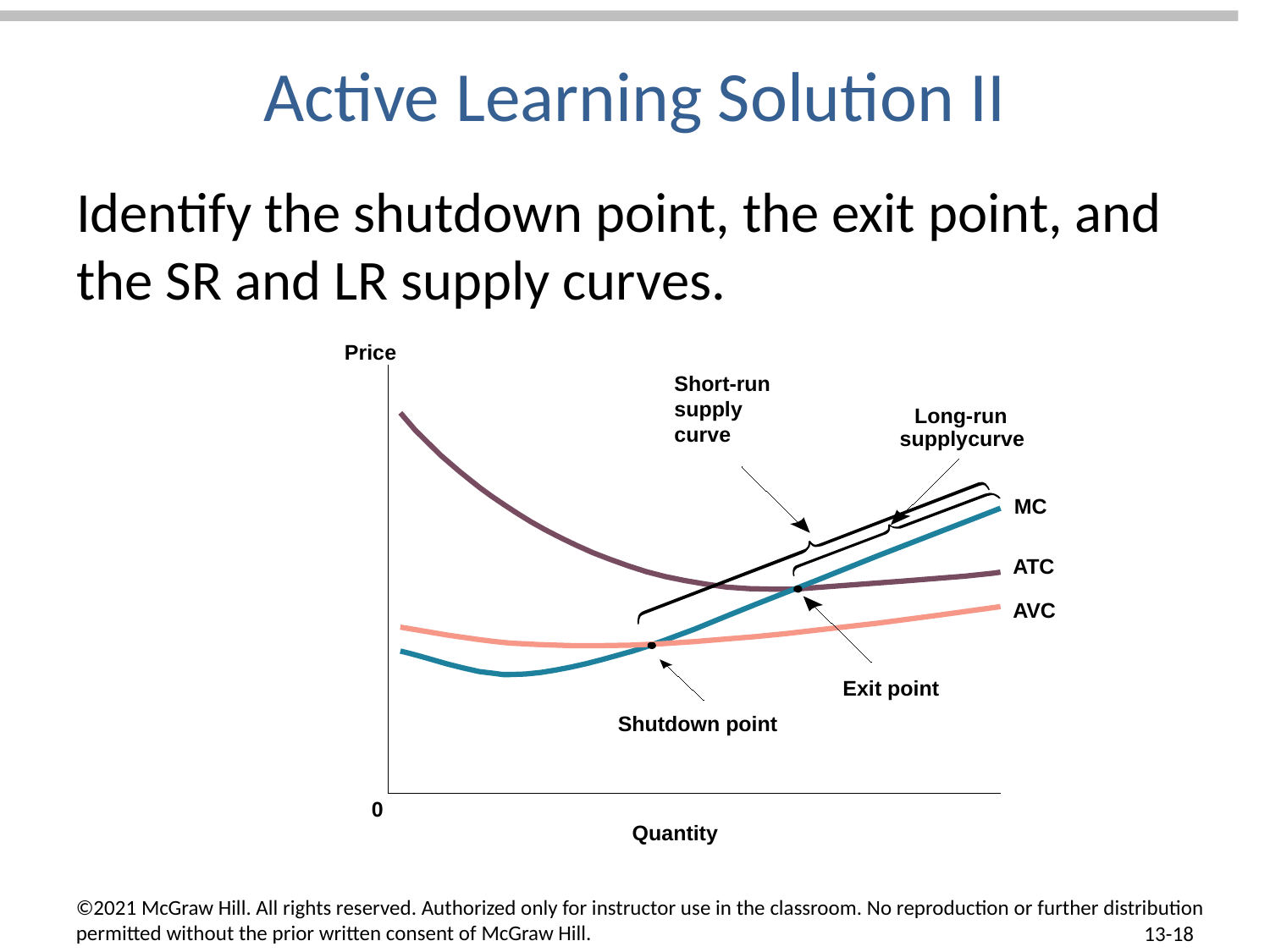

# Active Learning Solution II
Identify the shutdown point, the exit point, and the SR and LR supply curves.
Price

MC

A
TC
A
VC

0
Quantity
Short-run
supply curve
Long-run
supply
 curve

Exit point
Shutdown point